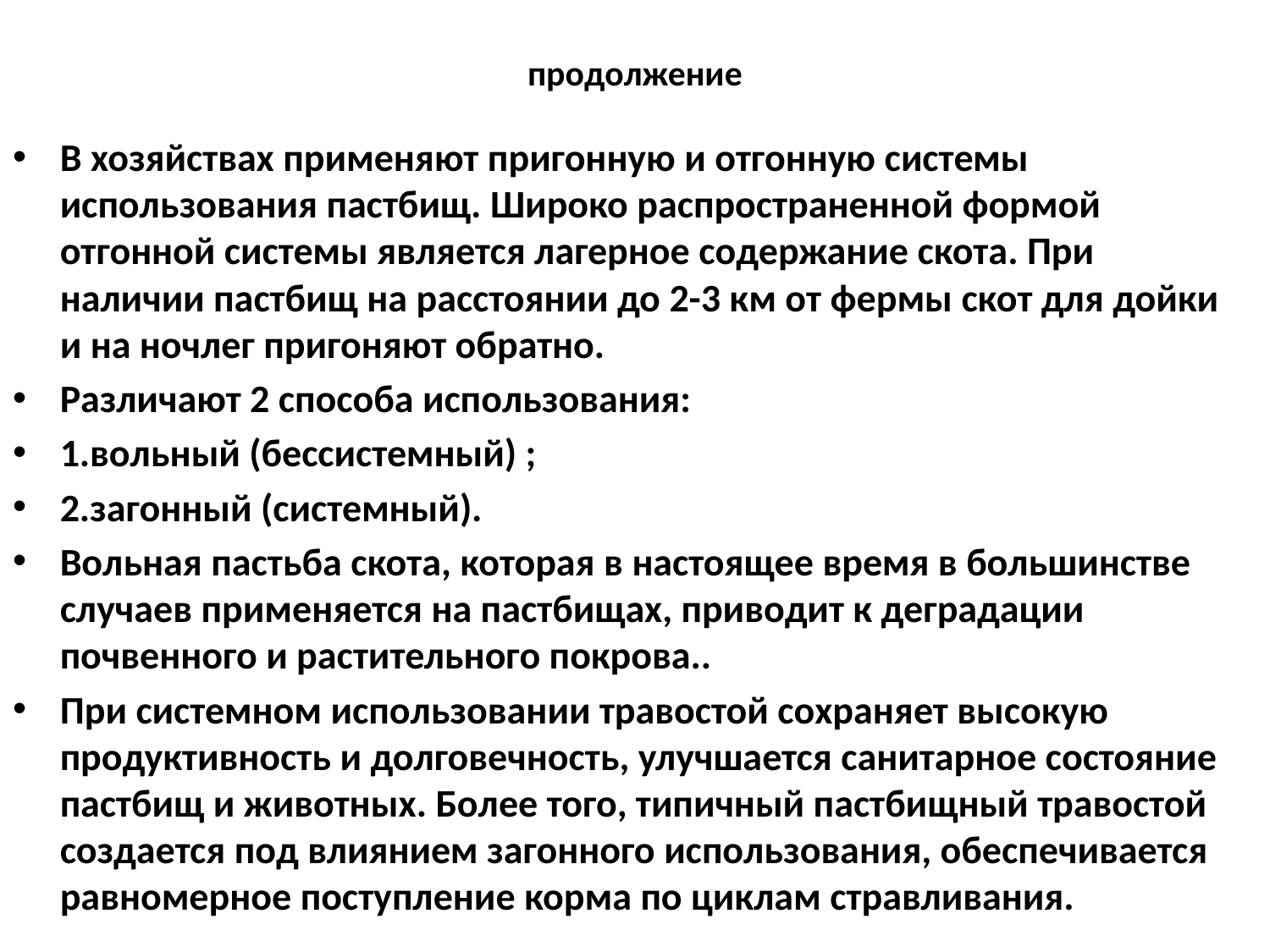

# продолжение
В хозяйствах применяют пригонную и отгонную системы использования пастбищ. Широко распространенной формой отгонной системы является лагерное содержание скота. При наличии пастбищ на расстоянии до 2-3 км от фермы скот для дойки и на ночлег пригоняют обратно.
Различают 2 способа использования:
1.вольный (бессистемный) ;
2.загонный (системный).
Вольная пастьба скота, которая в настоящее время в большинстве случаев применяется на пастбищах, приводит к деградации почвенного и растительного покрова..
При системном использовании травостой сохраняет высокую продуктивность и долговечность, улучшается санитарное состояние пастбищ и животных. Более того, типичный пастбищный травостой создается под влиянием загонного использования, обеспечивается равномерное поступление корма по циклам стравливания.